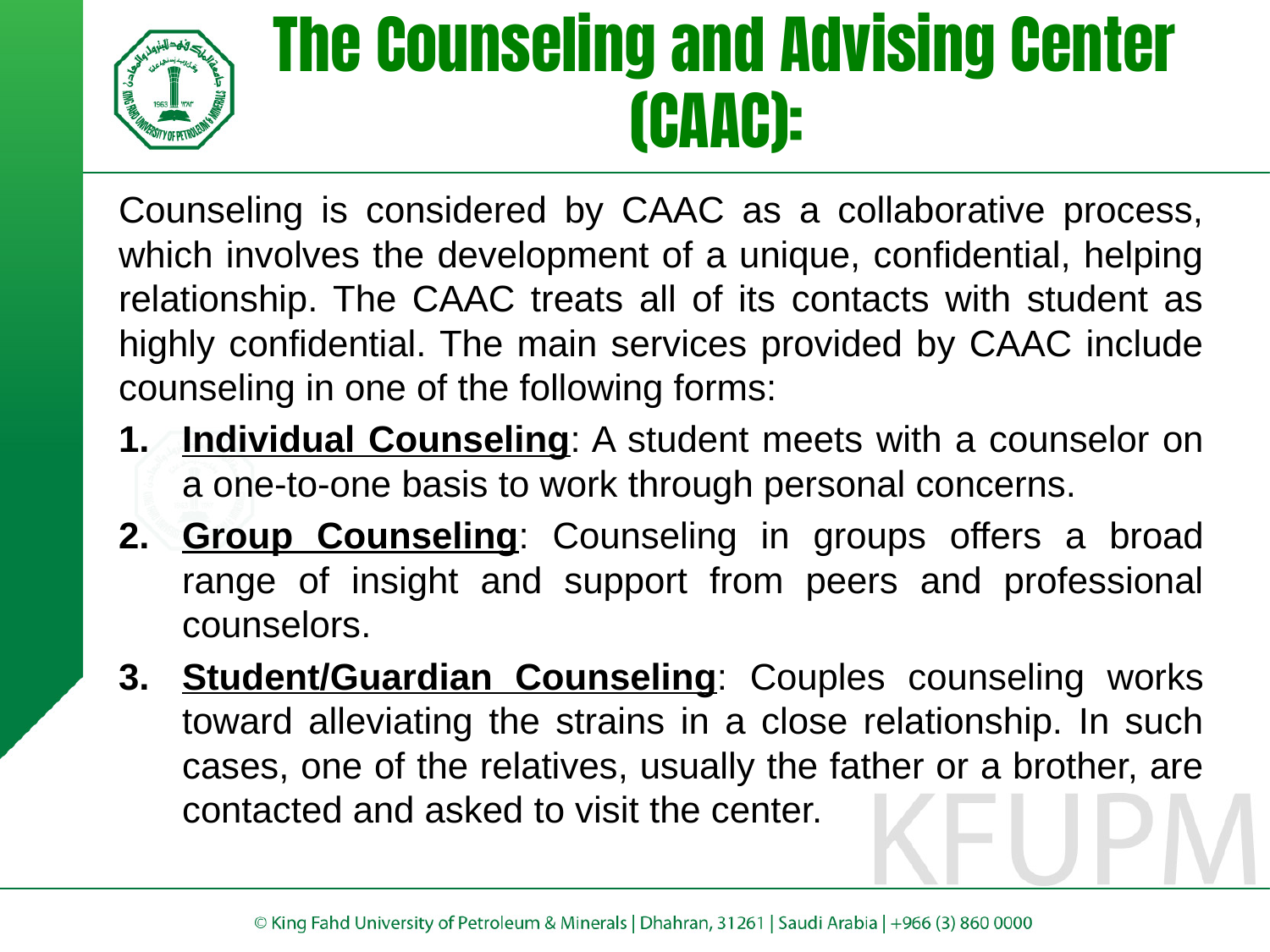

# The Counseling and Advising Center (CAAC):
Counseling is considered by CAAC as a collaborative process, which involves the development of a unique, confidential, helping relationship. The CAAC treats all of its contacts with student as highly confidential. The main services provided by CAAC include counseling in one of the following forms:
Individual Counseling: A student meets with a counselor on a one‑to‑one basis to work through personal concerns.
Group Counseling: Counseling in groups offers a broad range of insight and support from peers and professional counselors.
Student/Guardian Counseling: Couples counseling works toward alleviating the strains in a close relationship. In such cases, one of the relatives, usually the father or a brother, are contacted and asked to visit the center.